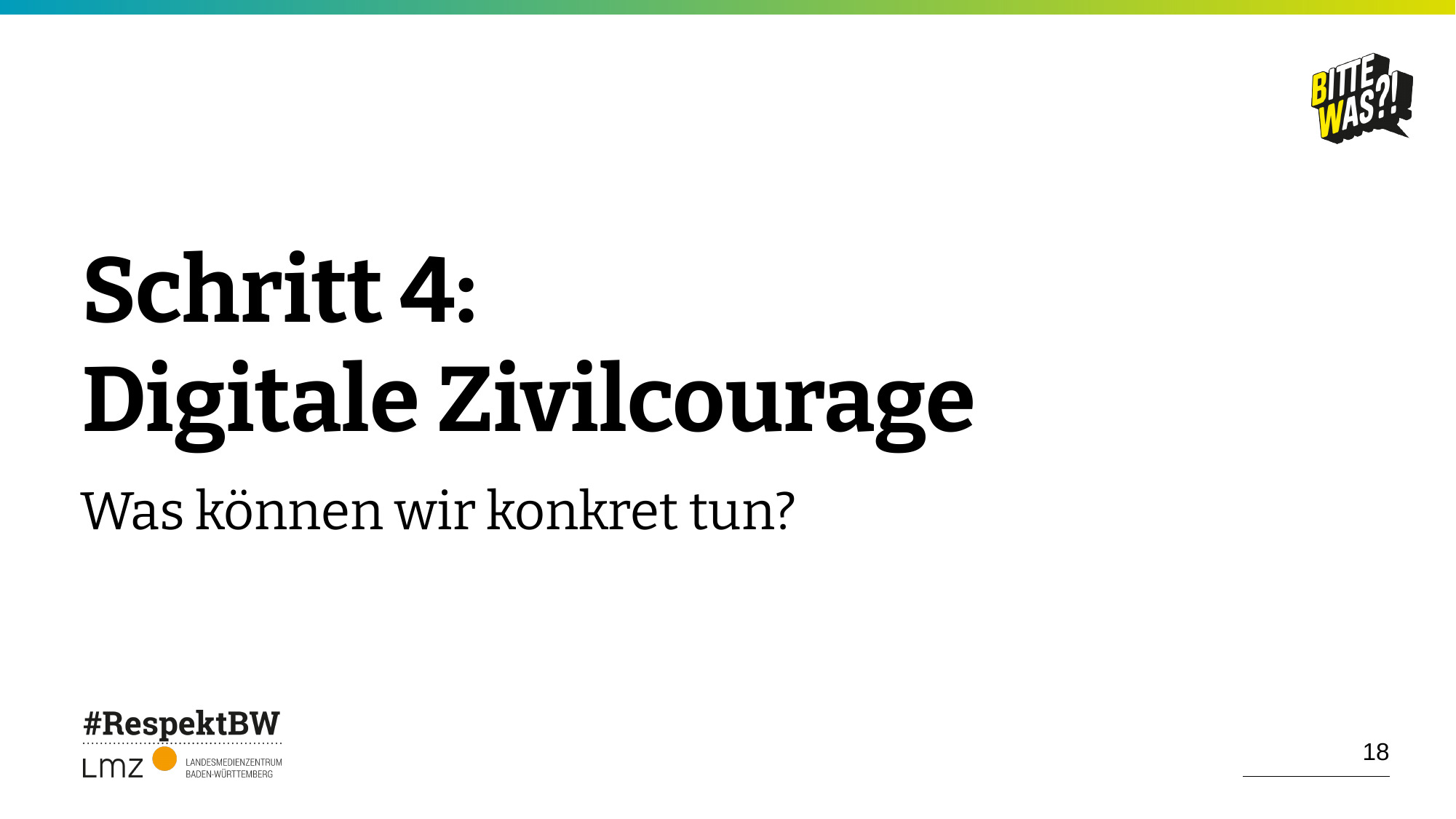

# Schritt 4: Digitale Zivilcourage
Was können wir konkret tun?
18